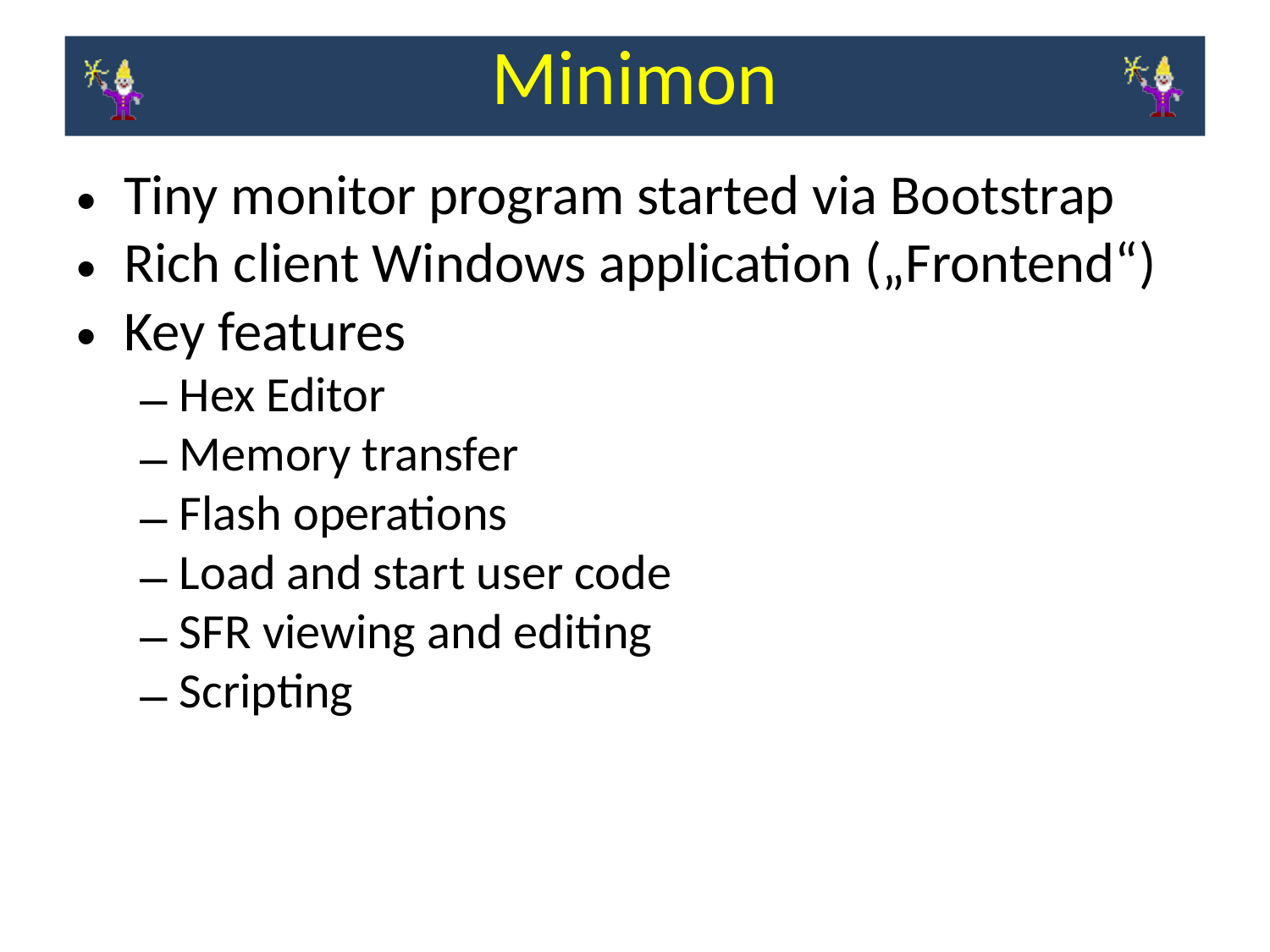

Minimon
Tiny monitor program started via Bootstrap
Rich client Windows application („Frontend“)
Key features
Hex Editor
Memory transfer
Flash operations
Load and start user code
SFR viewing and editing
Scripting